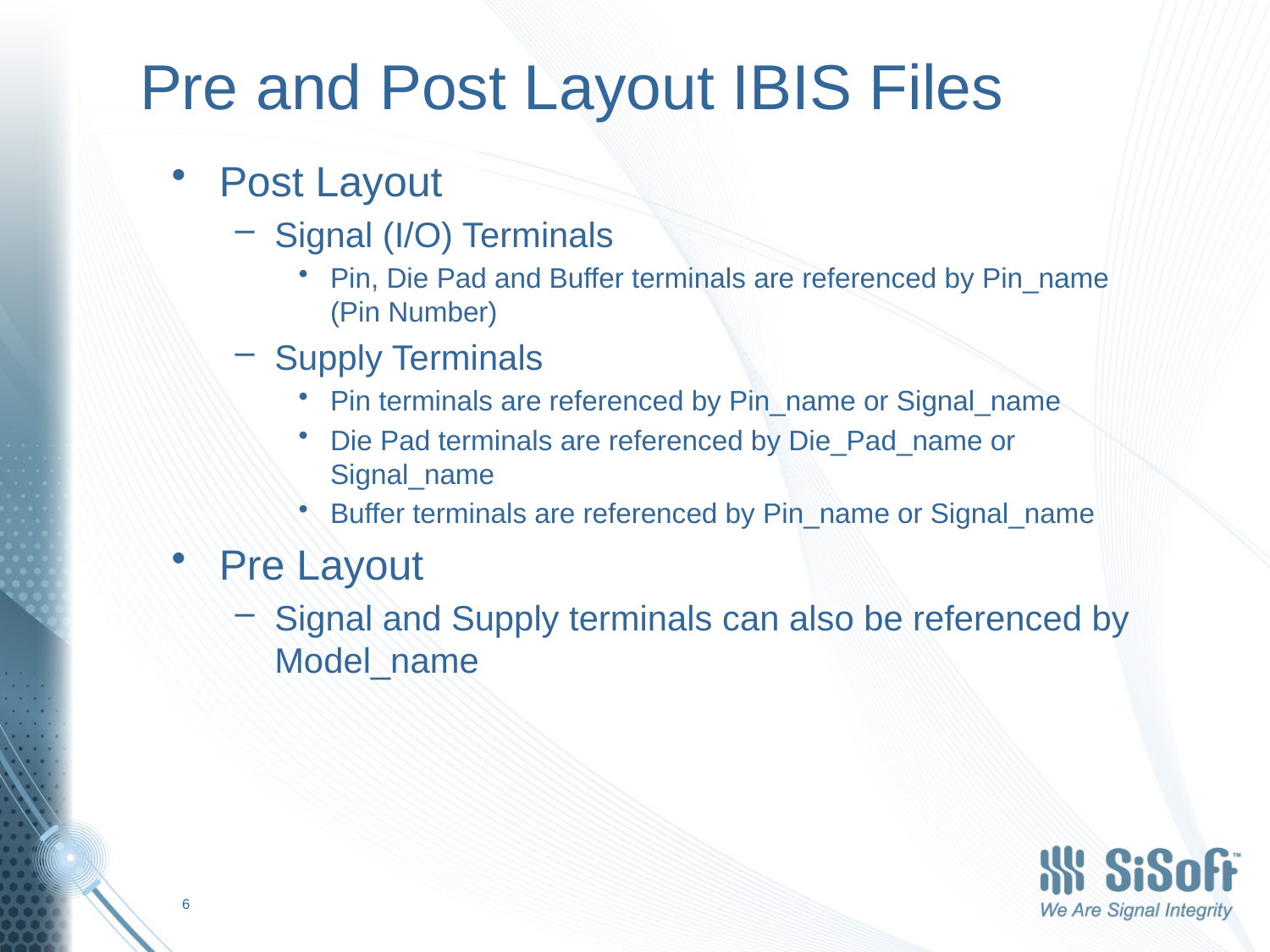

# Pre and Post Layout IBIS Files
Post Layout
Signal (I/O) Terminals
Pin, Die Pad and Buffer terminals are referenced by Pin_name (Pin Number)
Supply Terminals
Pin terminals are referenced by Pin_name or Signal_name
Die Pad terminals are referenced by Die_Pad_name or Signal_name
Buffer terminals are referenced by Pin_name or Signal_name
Pre Layout
Signal and Supply terminals can also be referenced by Model_name

6